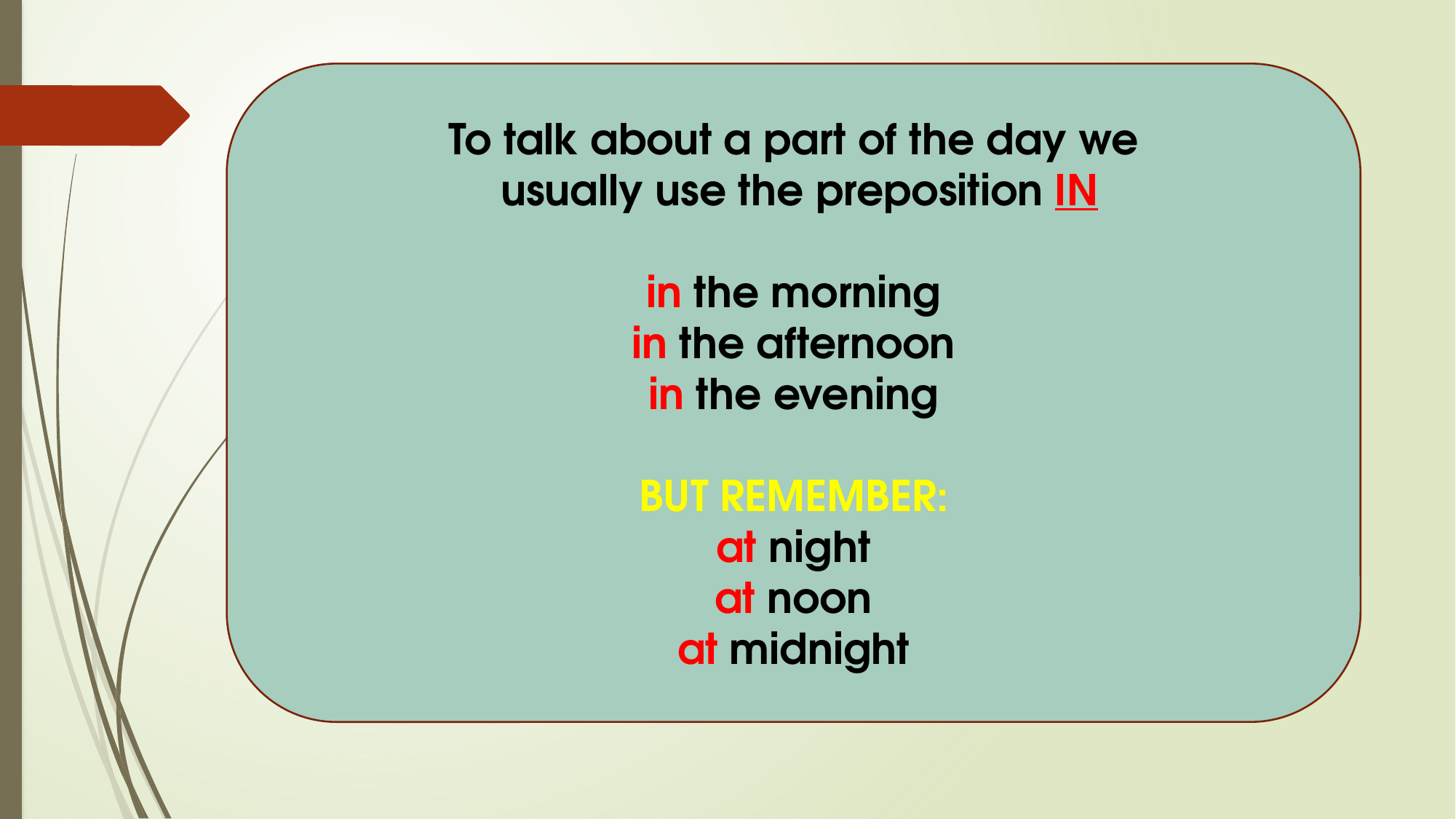

To talk about a part of the day we
 usually use the preposition IN

in the morning
in the afternoon
in the evening

BUT REMEMBER:
at night
at noon
at midnight